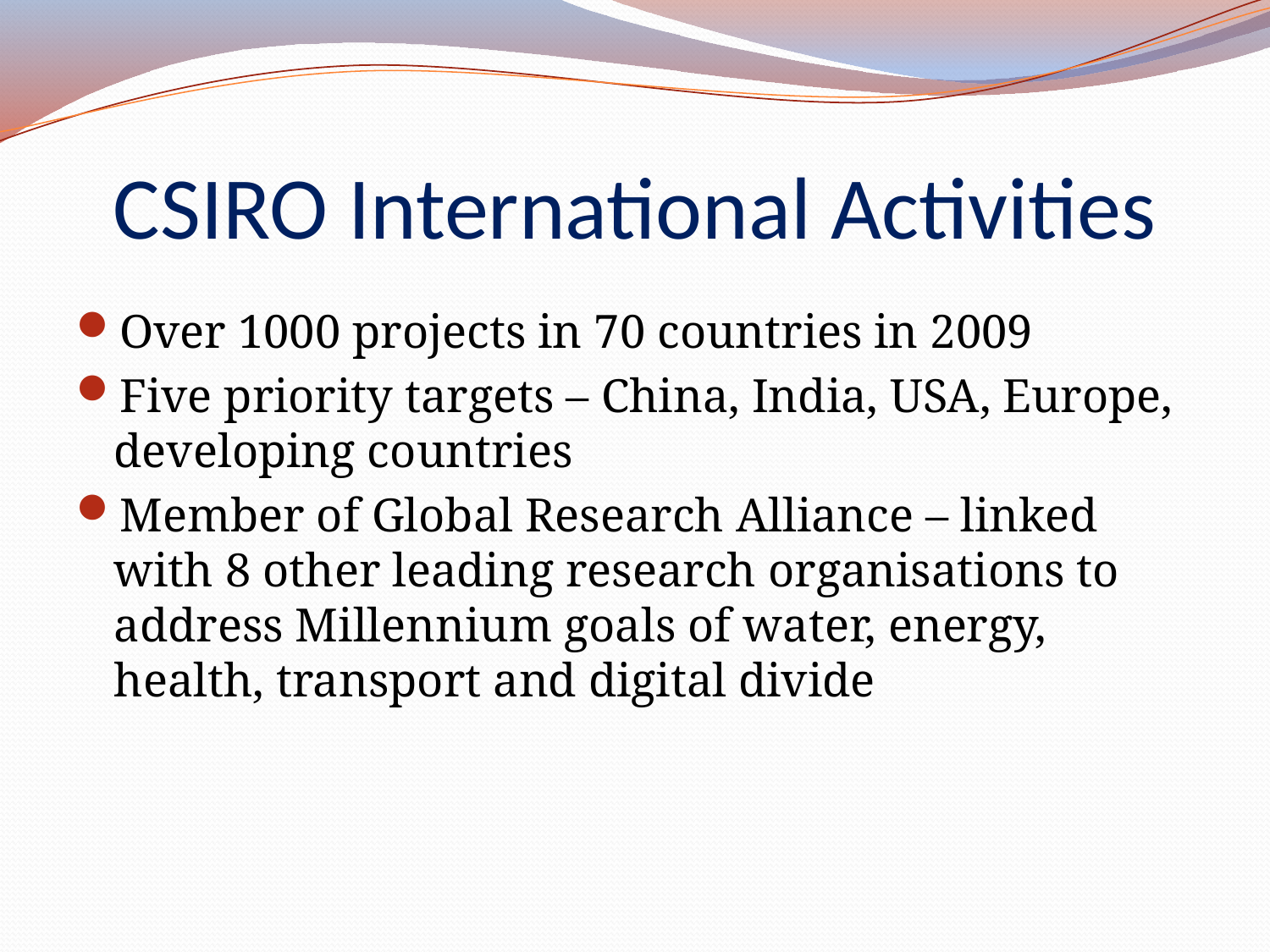

# CSIRO International Activities
Over 1000 projects in 70 countries in 2009
Five priority targets – China, India, USA, Europe, developing countries
Member of Global Research Alliance – linked with 8 other leading research organisations to address Millennium goals of water, energy, health, transport and digital divide